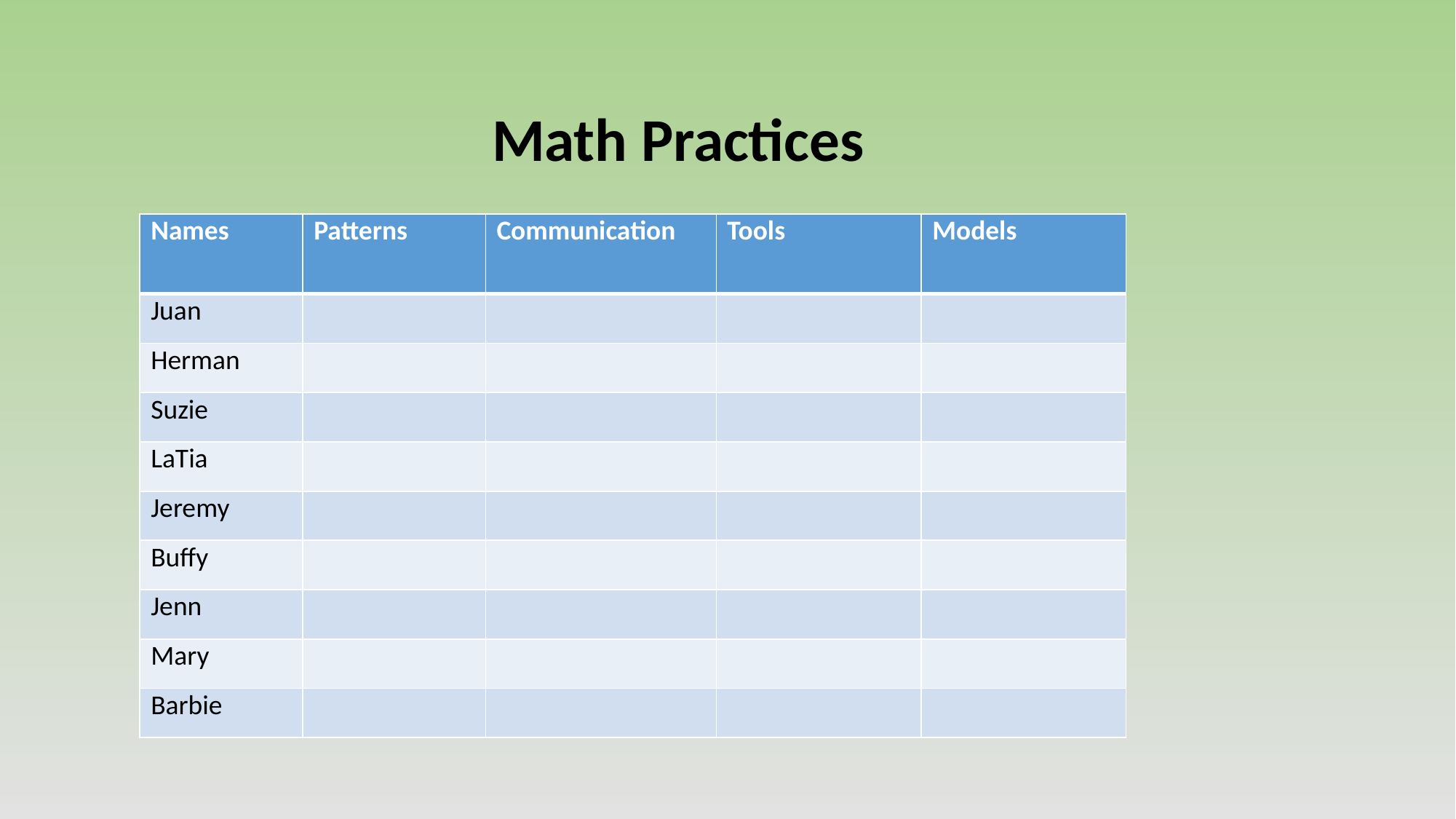

Math Practices
| Names | Patterns | Communication | Tools |
| --- | --- | --- | --- |
| Juan |  |  |  |
| Herman |  |  |  |
| Suzie |  |  |  |
| LaTia |  |  |  |
| Jeremy |  |  |  |
| Buffy |  |  |  |
| Jenn |  |  |  |
| Mary |  |  |  |
| Barbie |  |  |  |
| Models |
| --- |
|  |
|  |
|  |
|  |
|  |
|  |
|  |
|  |
|  |